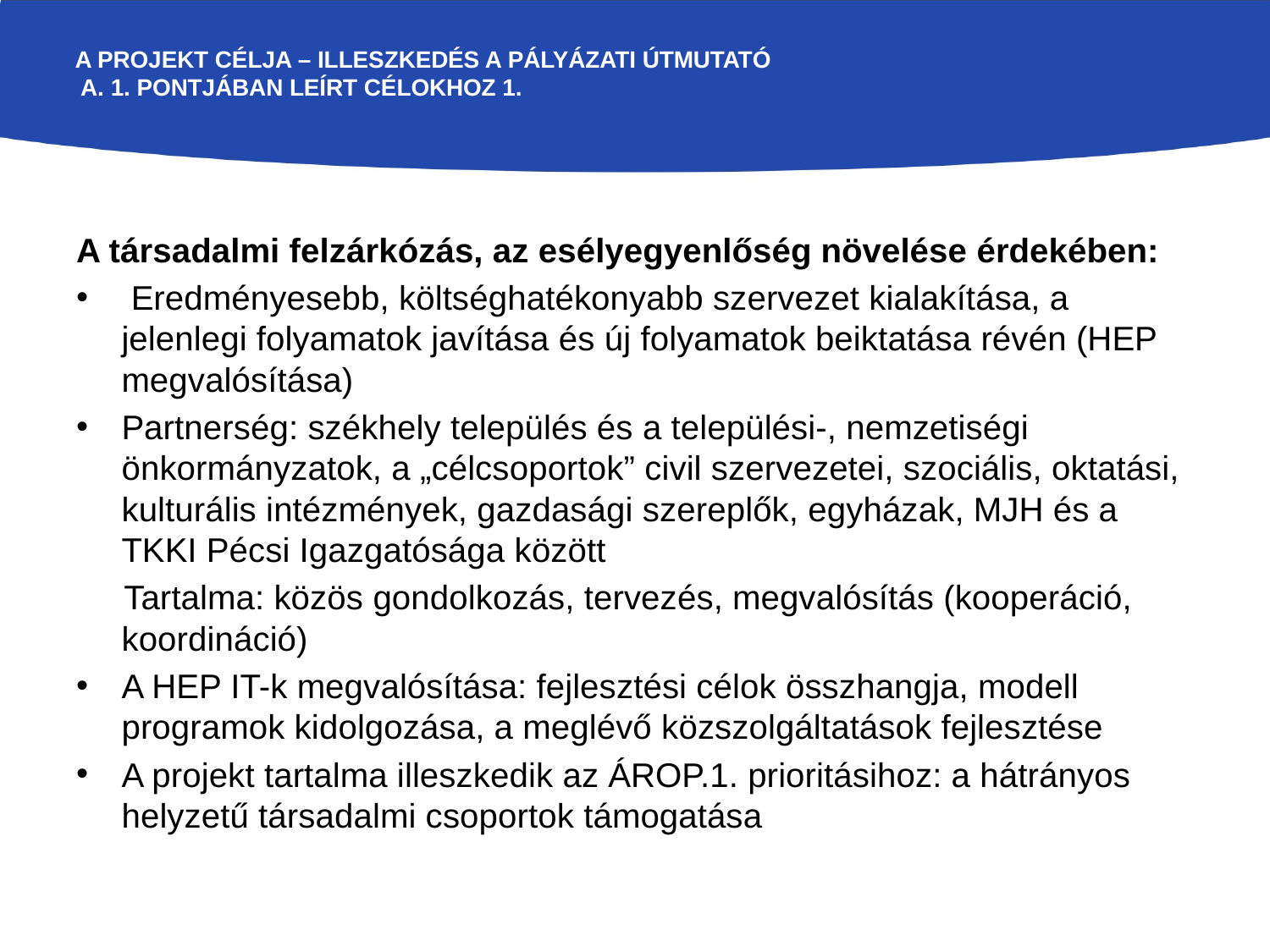

# A Projekt célja – illeszkedés a pályázati útmutató A. 1. pontjában leírt célokhoz 1.
A társadalmi felzárkózás, az esélyegyenlőség növelése érdekében:
 Eredményesebb, költséghatékonyabb szervezet kialakítása, a jelenlegi folyamatok javítása és új folyamatok beiktatása révén (HEP megvalósítása)
Partnerség: székhely település és a települési-, nemzetiségi önkormányzatok, a „célcsoportok” civil szervezetei, szociális, oktatási, kulturális intézmények, gazdasági szereplők, egyházak, MJH és a TKKI Pécsi Igazgatósága között
     Tartalma: közös gondolkozás, tervezés, megvalósítás (kooperáció, koordináció)
A HEP IT-k megvalósítása: fejlesztési célok összhangja, modell programok kidolgozása, a meglévő közszolgáltatások fejlesztése
A projekt tartalma illeszkedik az ÁROP.1. prioritásihoz: a hátrányos helyzetű társadalmi csoportok támogatása